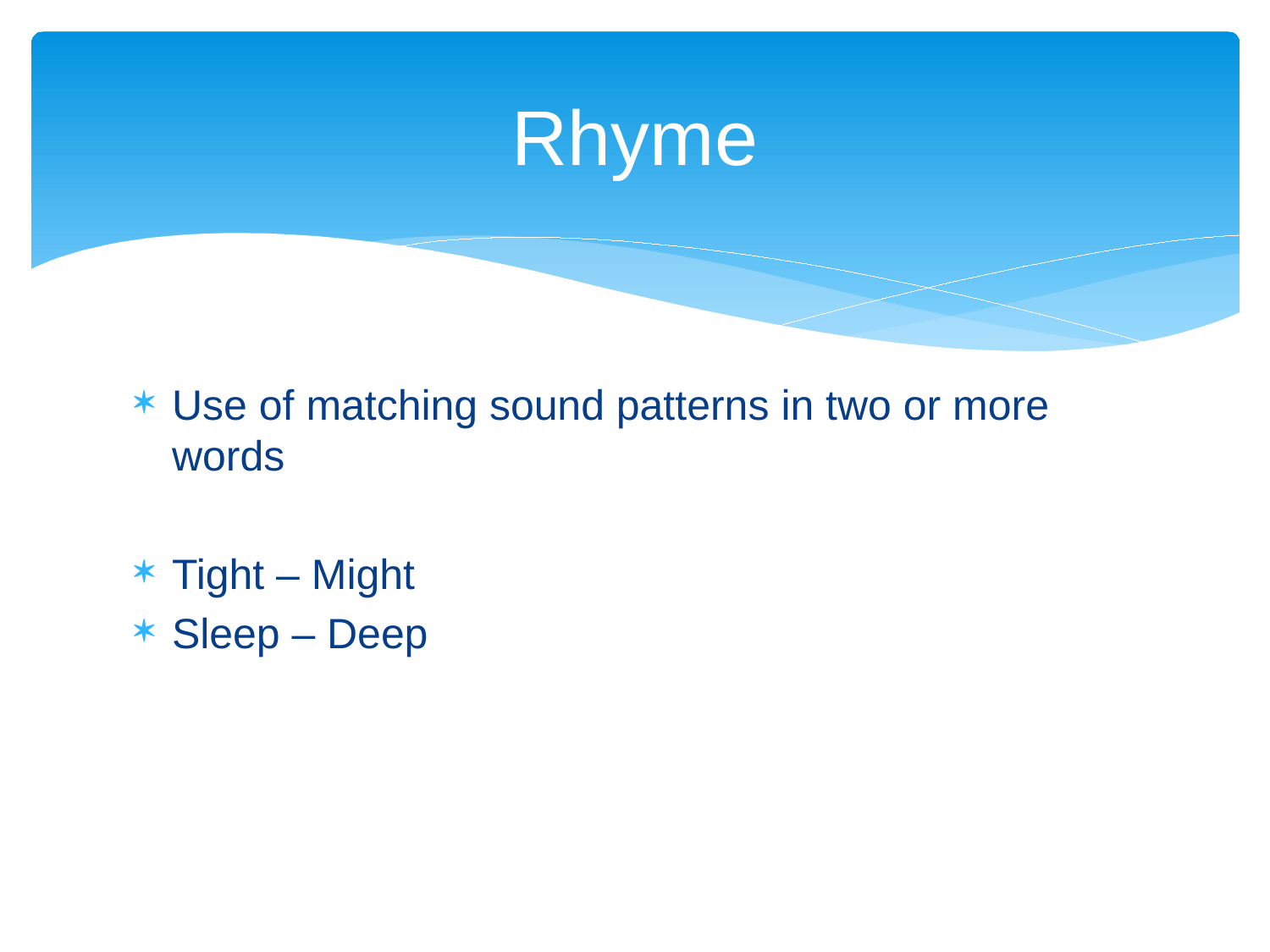

# Rhyme
Use of matching sound patterns in two or more words

Tight – Might
Sleep – Deep